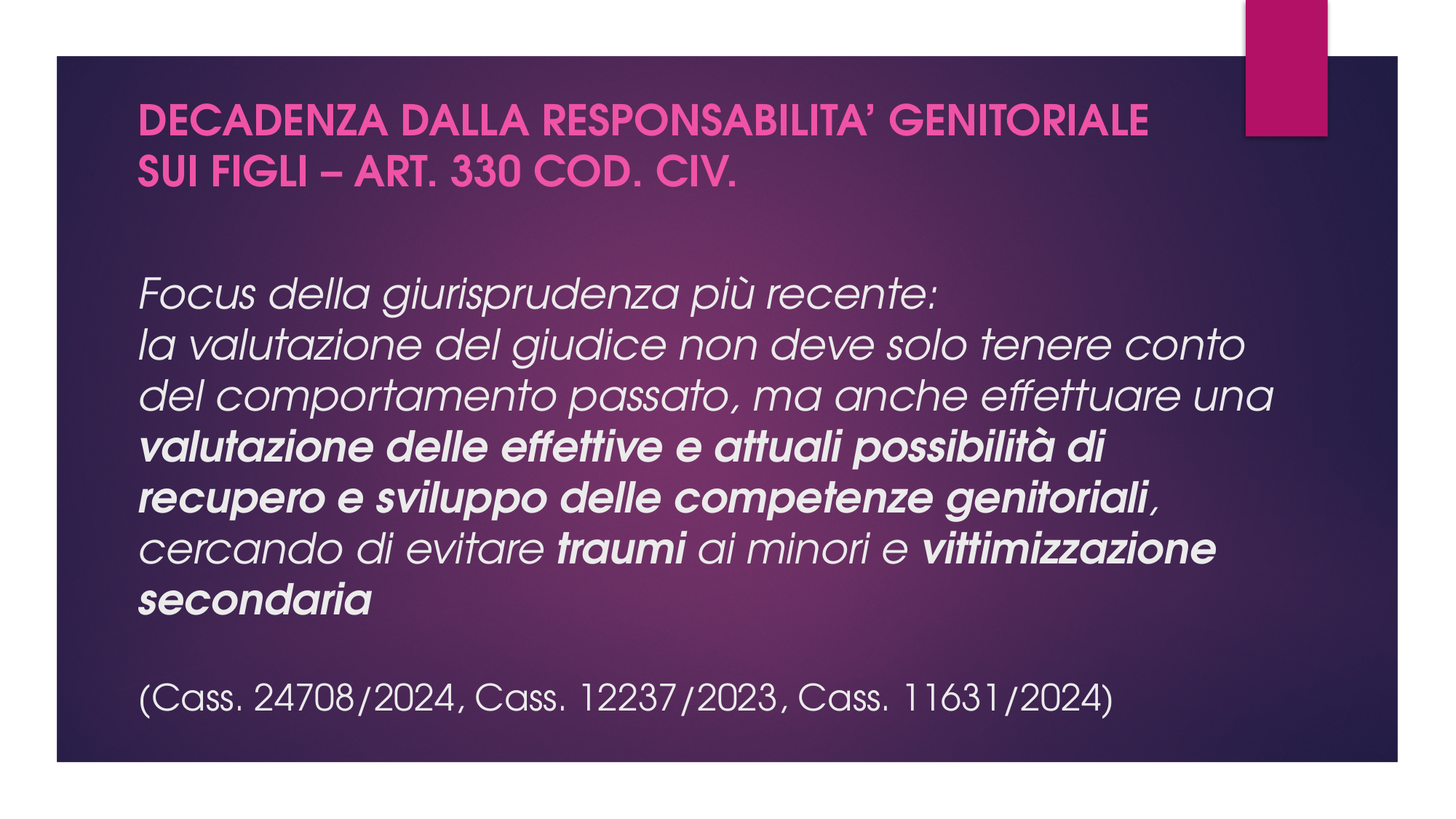

decadenza dalla responsabilita’ genitoriale sui figli – art. 330 cod. civ.
# Focus della giurisprudenza più recente: la valutazione del giudice non deve solo tenere conto del comportamento passato, ma anche effettuare una valutazione delle effettive e attuali possibilità di recupero e sviluppo delle competenze genitoriali, cercando di evitare traumi ai minori e vittimizzazione secondaria (Cass. 24708/2024, Cass. 12237/2023, Cass. 11631/2024)